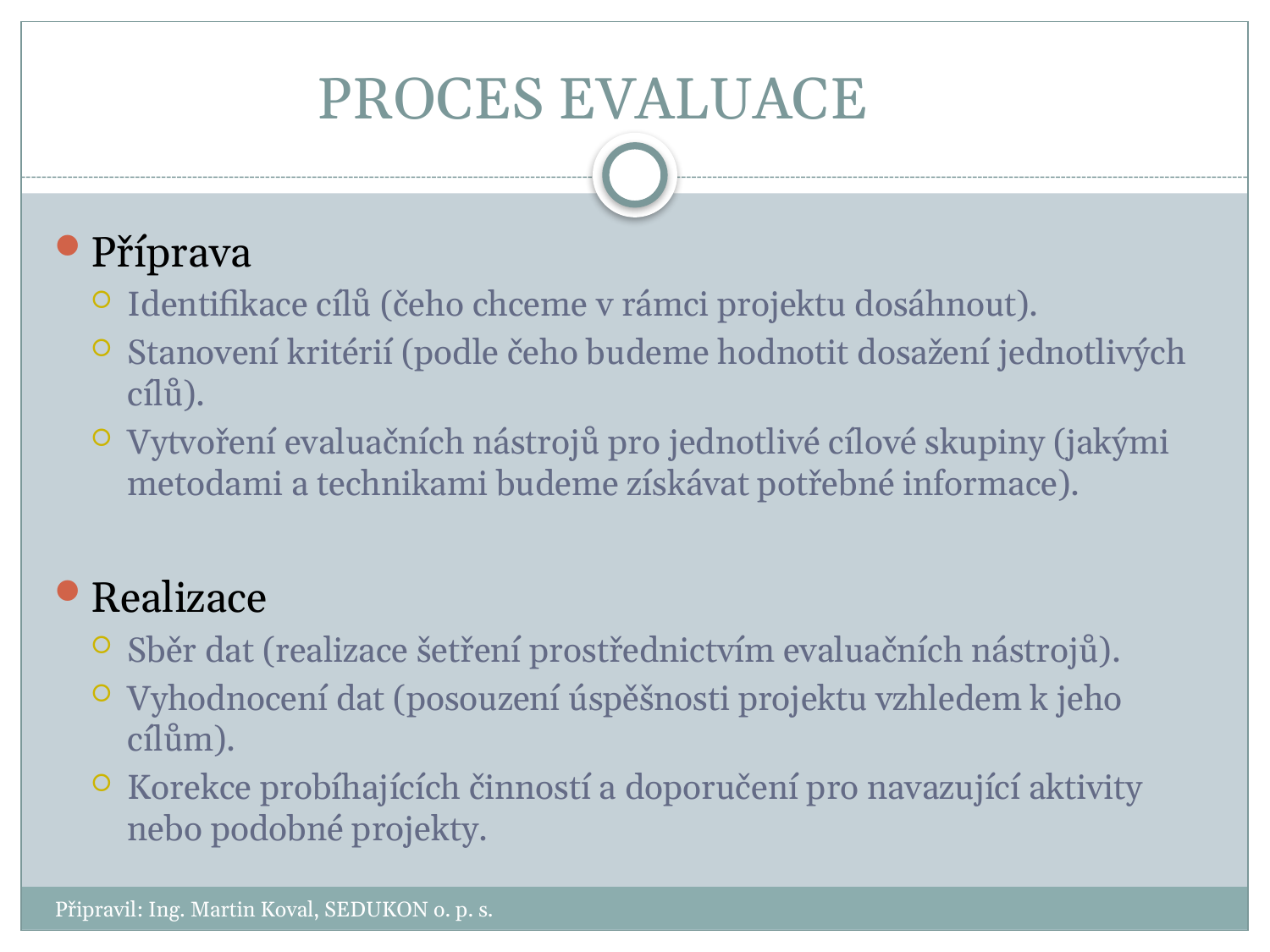

# PROCES EVALUACE
Příprava
Identifikace cílů (čeho chceme v rámci projektu dosáhnout).
Stanovení kritérií (podle čeho budeme hodnotit dosažení jednotlivých cílů).
Vytvoření evaluačních nástrojů pro jednotlivé cílové skupiny (jakými metodami a technikami budeme získávat potřebné informace).

Realizace
Sběr dat (realizace šetření prostřednictvím evaluačních nástrojů).
Vyhodnocení dat (posouzení úspěšnosti projektu vzhledem k jeho cílům).
Korekce probíhajících činností a doporučení pro navazující aktivity nebo podobné projekty.

Připravil: Ing. Martin Koval, SEDUKON o. p. s.